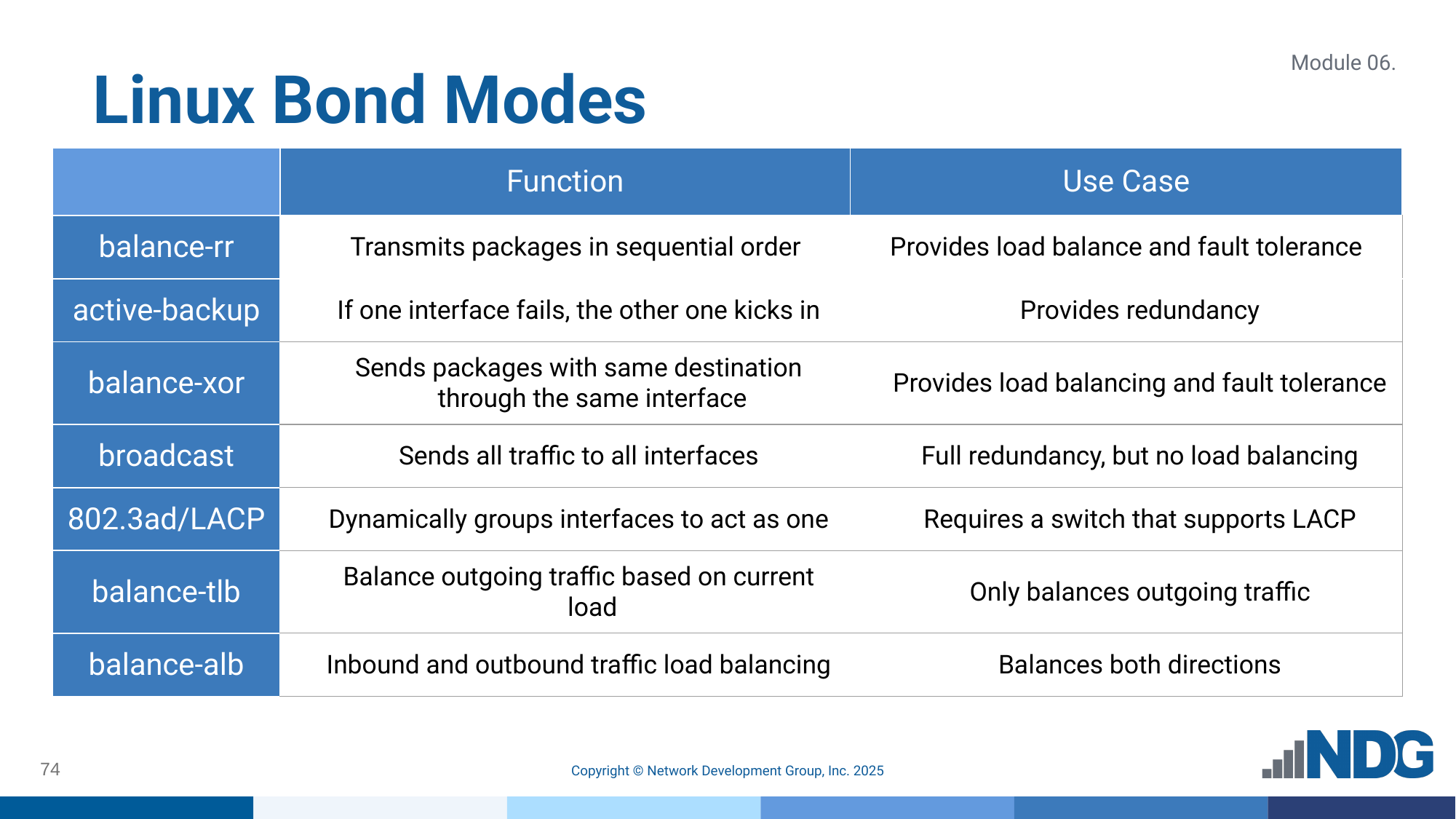

# Linux Bond Modes
Module 06.
|  | Function | Use Case |
| --- | --- | --- |
| balance-rr | Transmits packages in sequential order | Provides load balance and fault tolerance |
| active-backup | If one interface fails, the other one kicks in | Provides redundancy |
| balance-xor | Sends packages with same destination through the same interface | Provides load balancing and fault tolerance |
| broadcast | Sends all traffic to all interfaces | Full redundancy, but no load balancing |
| 802.3ad/LACP | Dynamically groups interfaces to act as one | Requires a switch that supports LACP |
| balance-tlb | Balance outgoing traffic based on current load | Only balances outgoing traffic |
| balance-alb | Inbound and outbound traffic load balancing | Balances both directions |